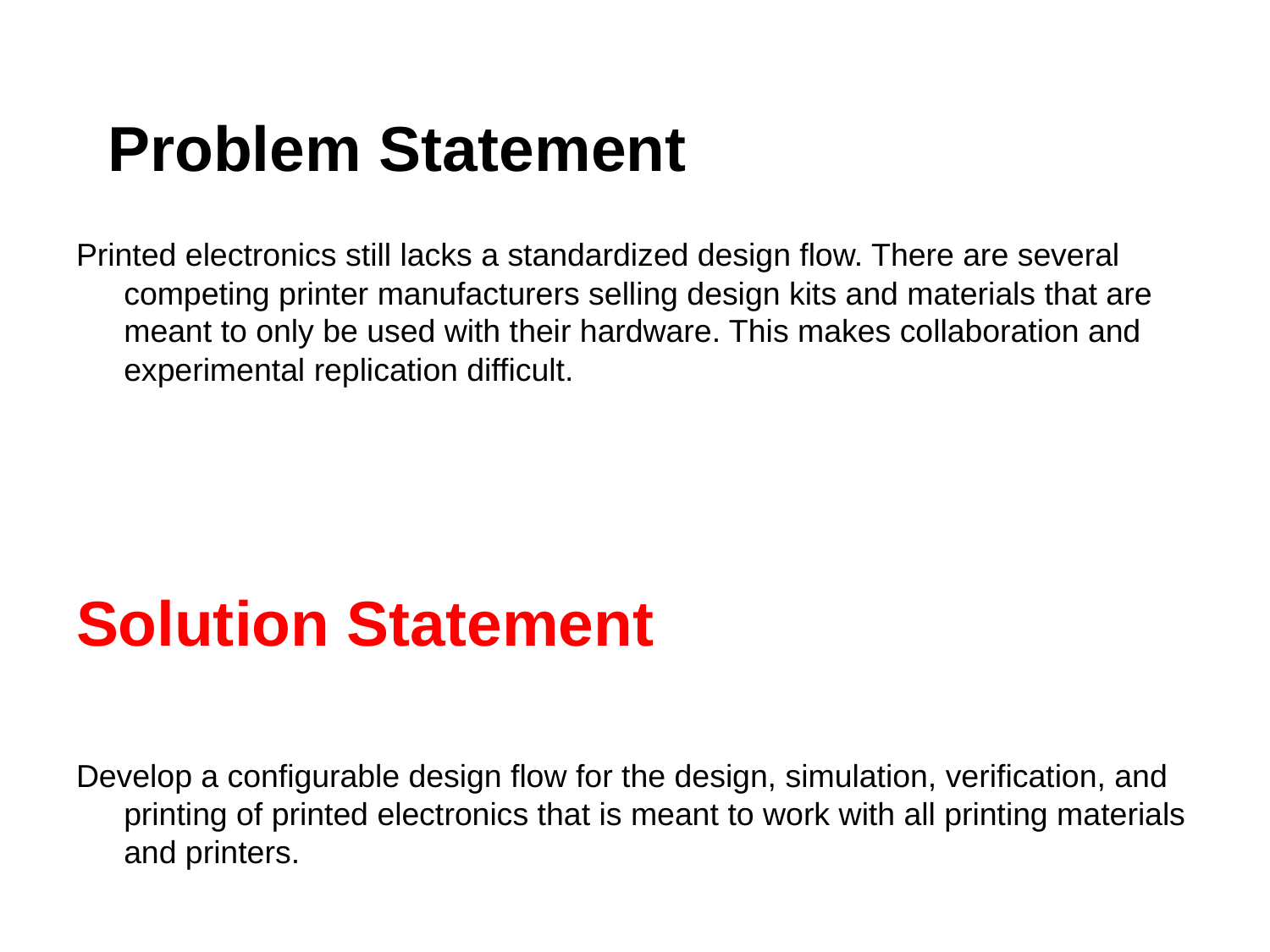

# Problem Statement
Printed electronics still lacks a standardized design flow. There are several competing printer manufacturers selling design kits and materials that are meant to only be used with their hardware. This makes collaboration and experimental replication difficult.

Solution Statement

Develop a configurable design flow for the design, simulation, verification, and printing of printed electronics that is meant to work with all printing materials and printers.